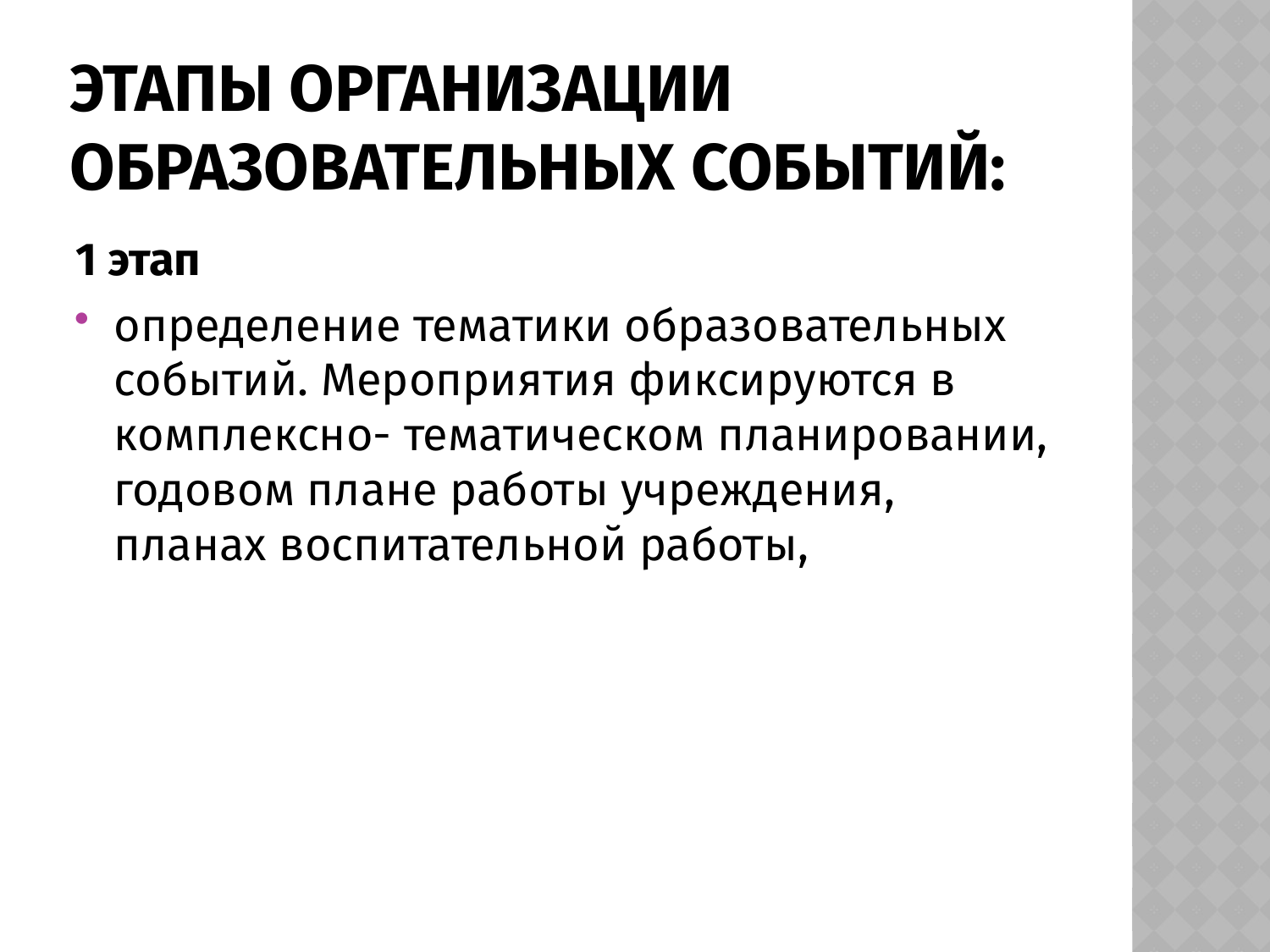

# Этапы организации образовательных событий:
1 этап
определение тематики образовательных событий. Мероприятия фиксируются в комплексно- тематическом планировании, годовом плане работы учреждения, планах воспитательной работы,